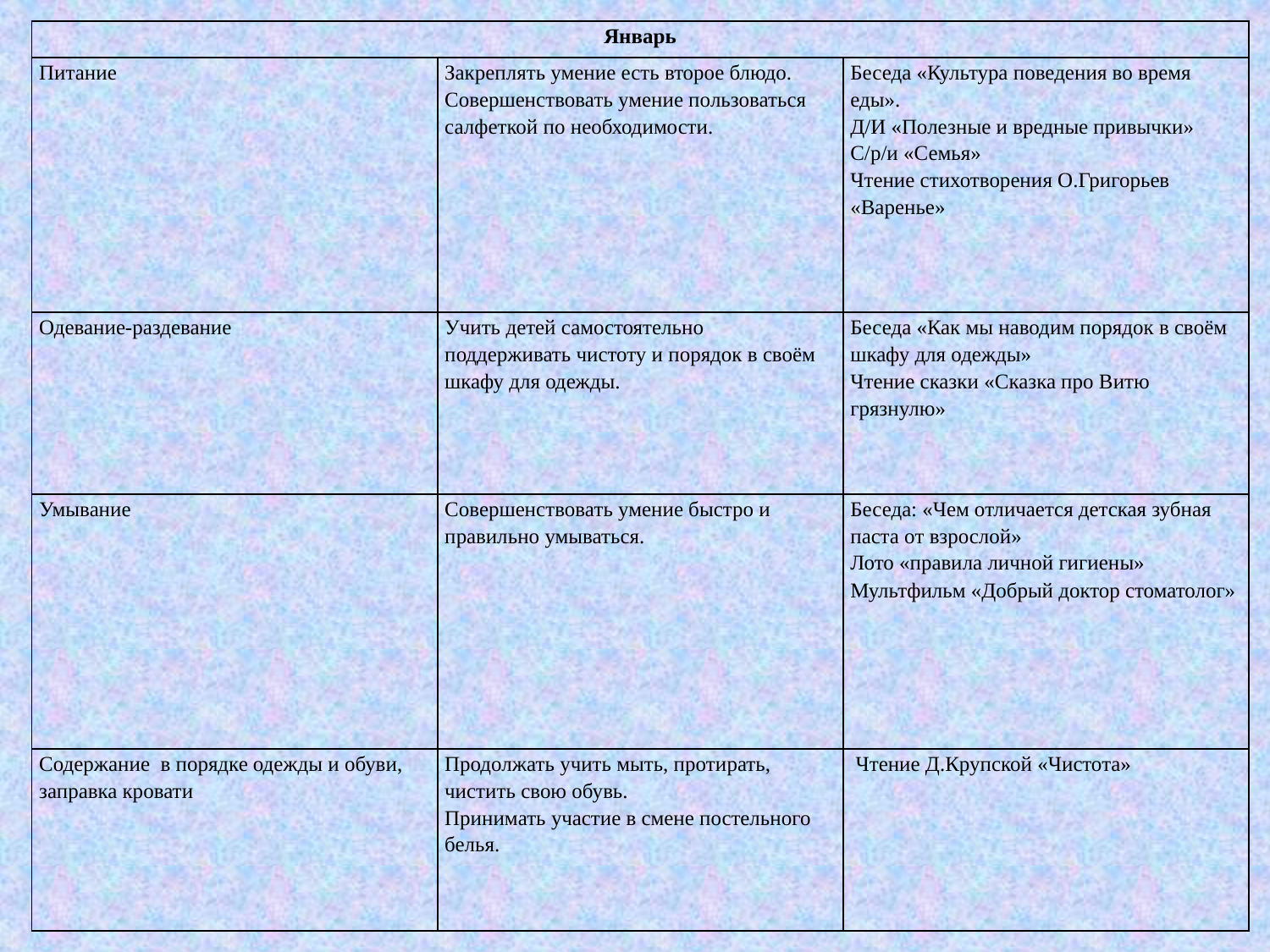

| Январь |  |  |
| --- | --- | --- |
| Питание | Закреплять умение есть второе блюдо. Совершенствовать умение пользоваться салфеткой по необходимости. | Беседа «Культура поведения во время еды». Д/И «Полезные и вредные привычки» С/р/и «Семья» Чтение стихотворения О.Григорьев «Варенье» |
| Одевание-раздевание | Учить детей самостоятельно поддерживать чистоту и порядок в своём шкафу для одежды. | Беседа «Как мы наводим порядок в своём шкафу для одежды» Чтение сказки «Сказка про Витю грязнулю» |
| Умывание | Совершенствовать умение быстро и правильно умываться. | Беседа: «Чем отличается детская зубная паста от взрослой» Лото «правила личной гигиены» Мультфильм «Добрый доктор стоматолог» |
| Содержание в порядке одежды и обуви, заправка кровати | Продолжать учить мыть, протирать, чистить свою обувь. Принимать участие в смене постельного белья. | Чтение Д.Крупской «Чистота» |